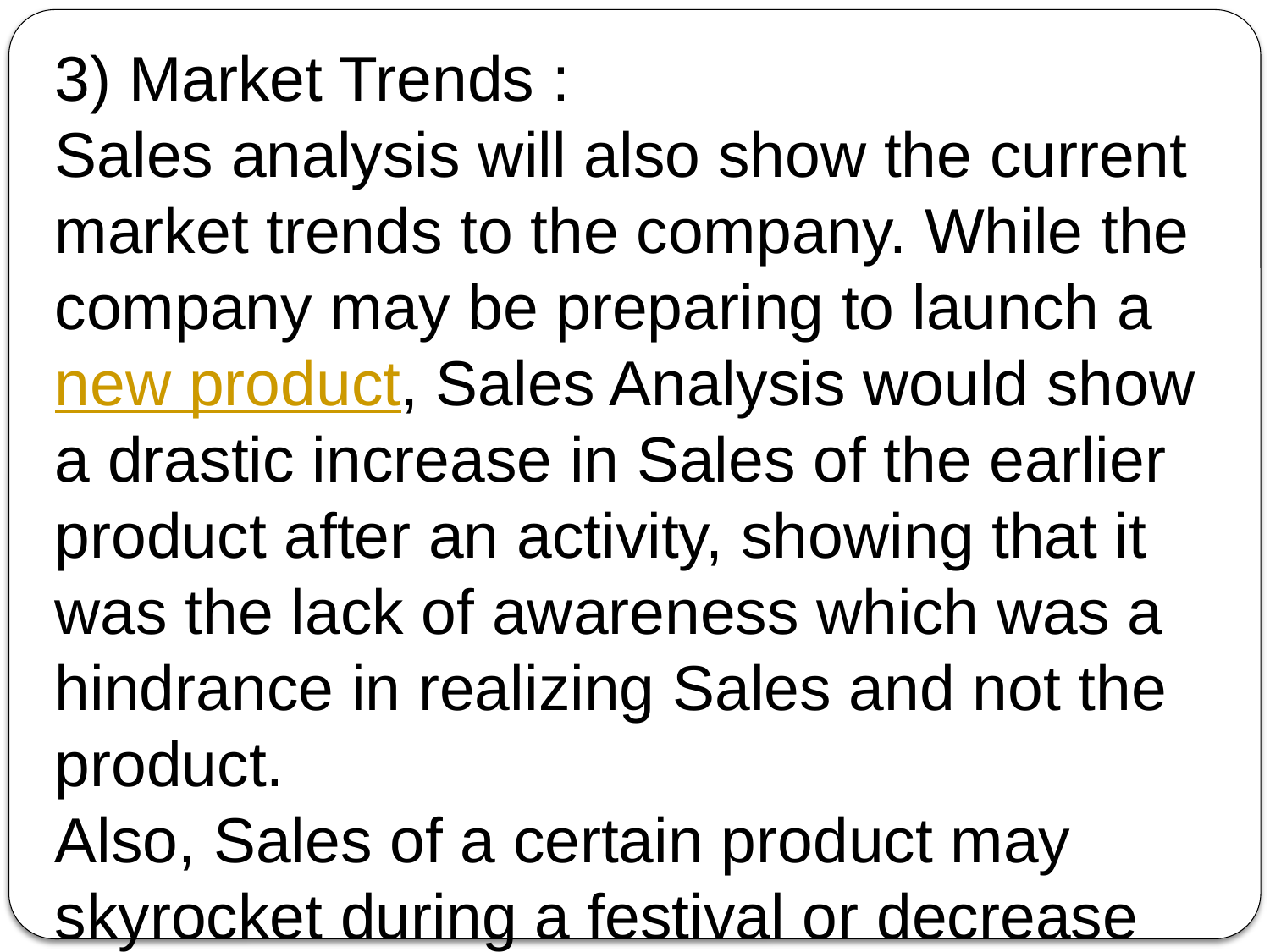

3) Market Trends :
Sales analysis will also show the current market trends to the company. While the company may be preparing to launch a new product, Sales Analysis would show a drastic increase in Sales of the earlier product after an activity, showing that it was the lack of awareness which was a hindrance in realizing Sales and not the product.
Also, Sales of a certain product may skyrocket during a festival or decrease seasonally.